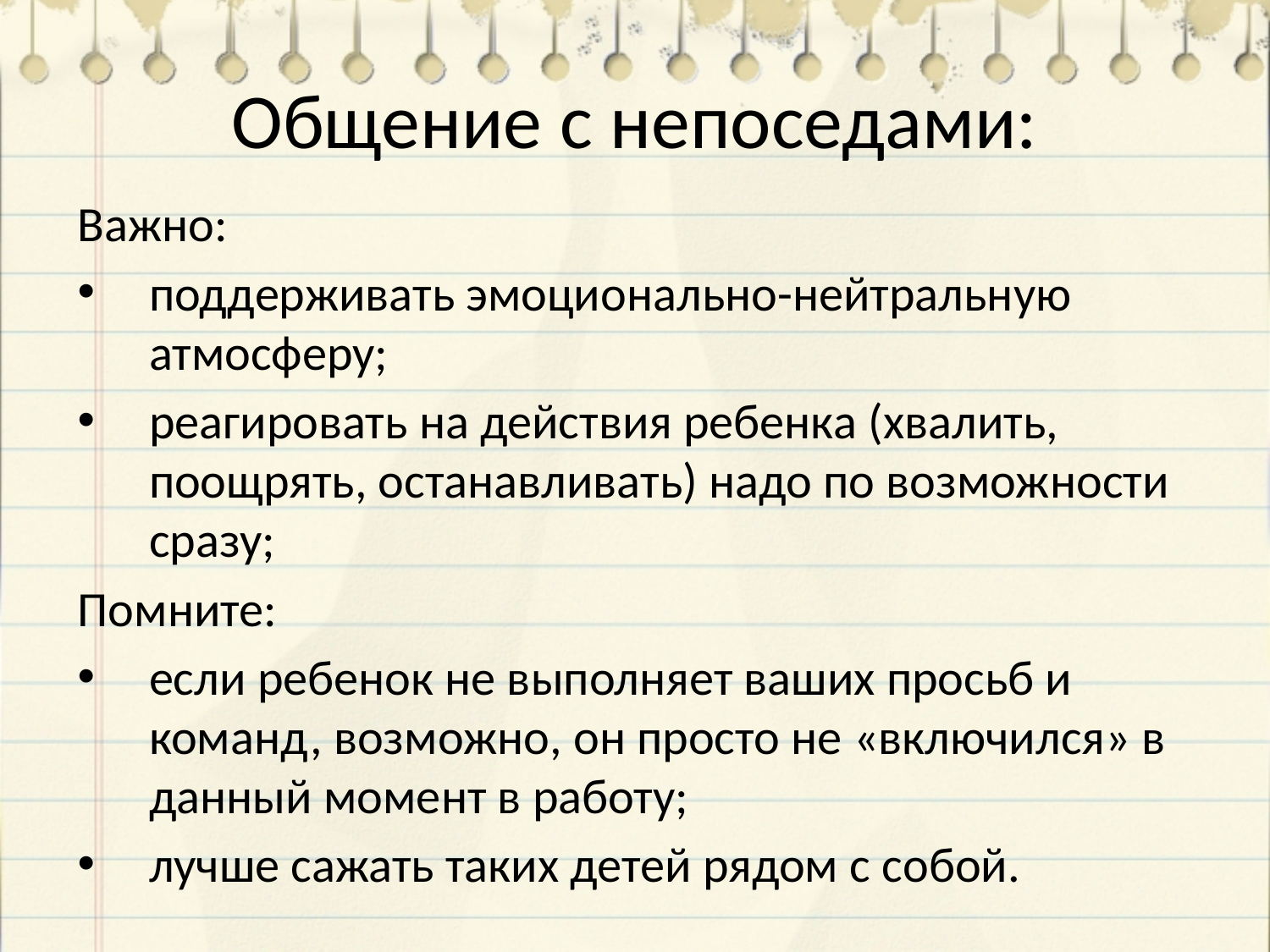

# Общение с непоседами:
Важно:
поддерживать эмоционально-нейтральную атмосферу;
реагировать на действия ребенка (хвалить, поощрять, останавливать) надо по возможности сразу;
Помните:
если ребенок не выполняет ваших просьб и команд, возможно, он просто не «включился» в данный момент в работу;
лучше сажать таких детей рядом с собой.